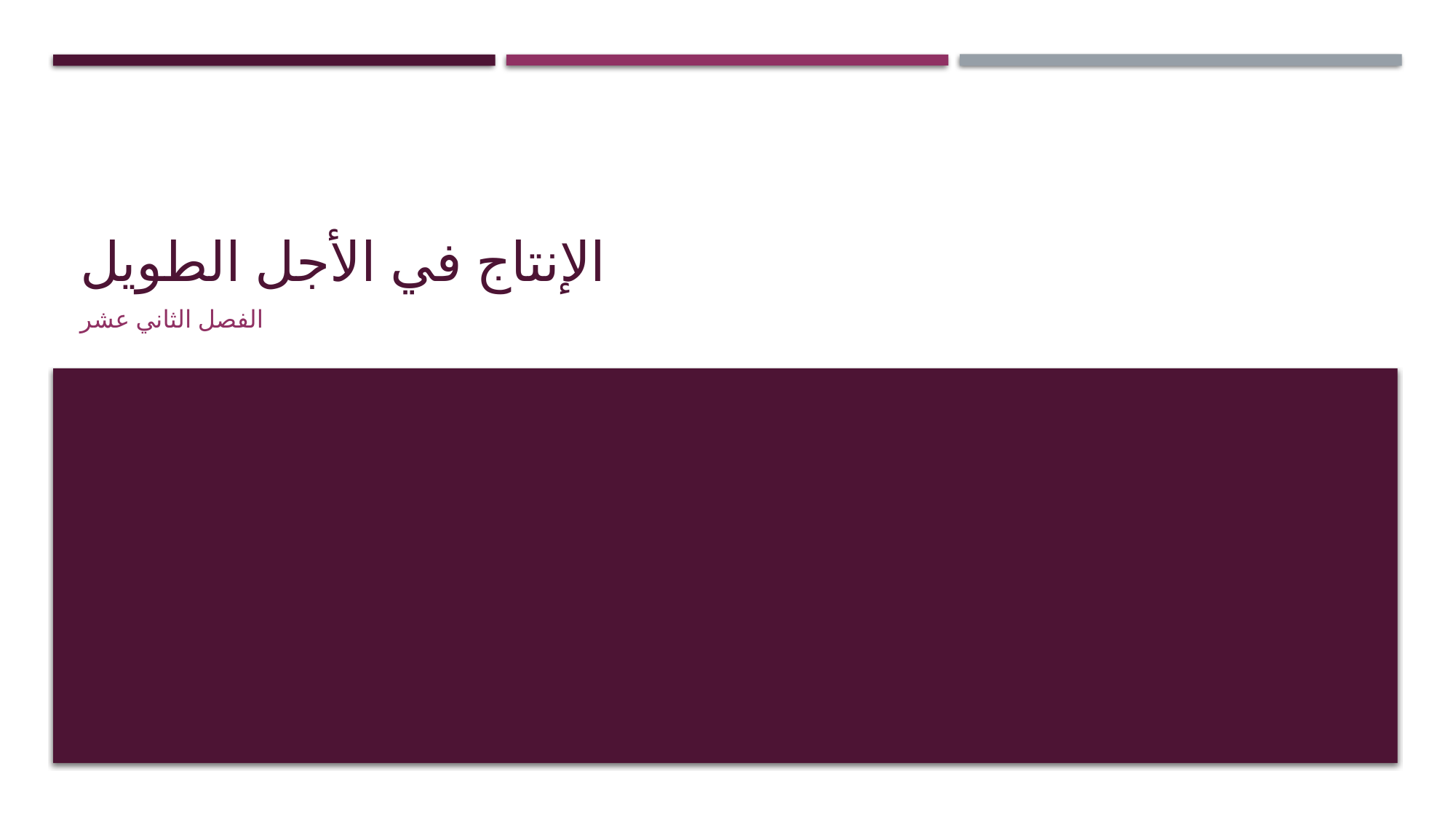

# الإنتاج في الأجل الطويل
الفصل الثاني عشر